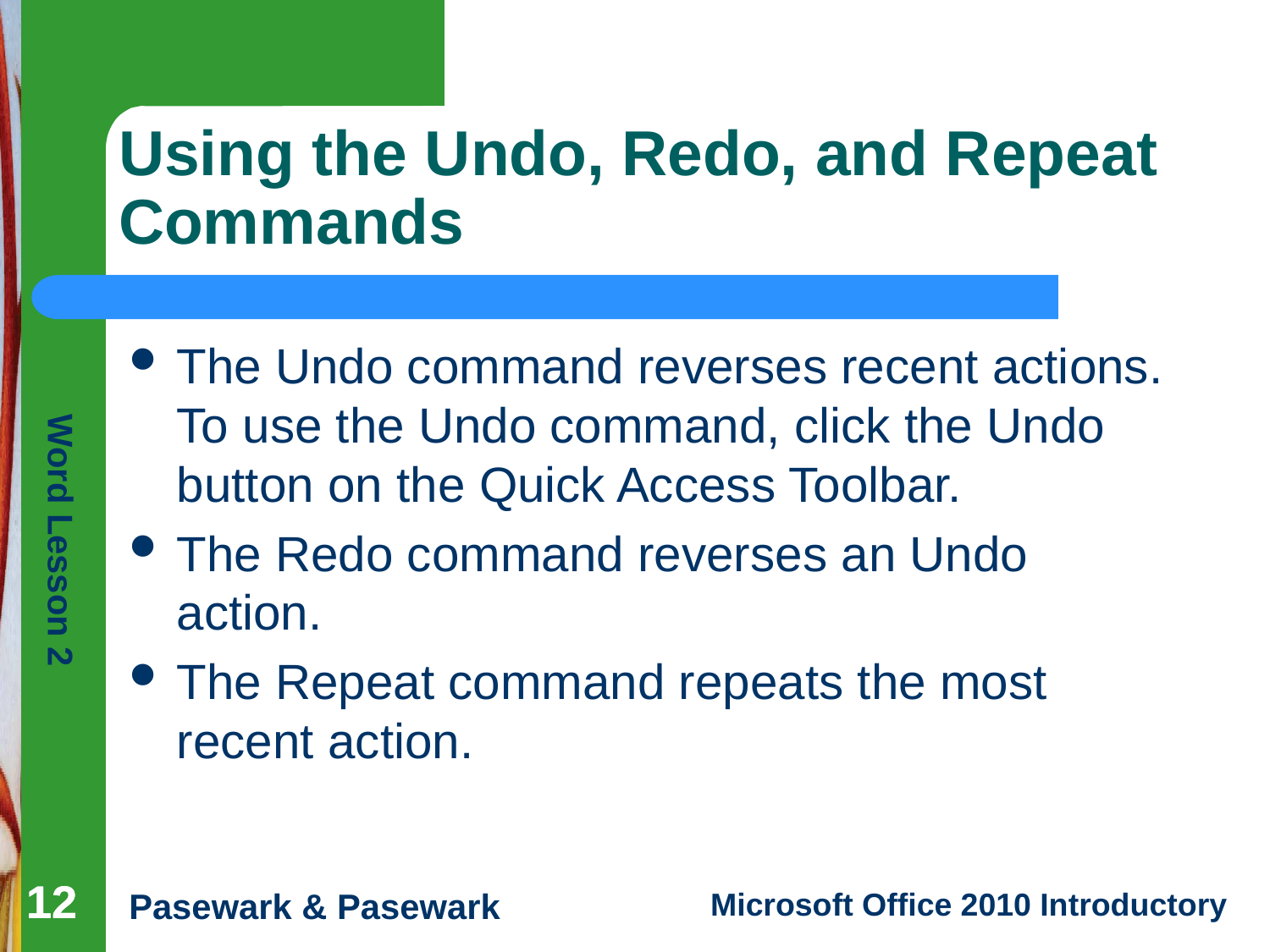

# Using the Undo, Redo, and Repeat Commands
The Undo command reverses recent actions. To use the Undo command, click the Undo button on the Quick Access Toolbar.
The Redo command reverses an Undo action.
The Repeat command repeats the most recent action.
12
12
12